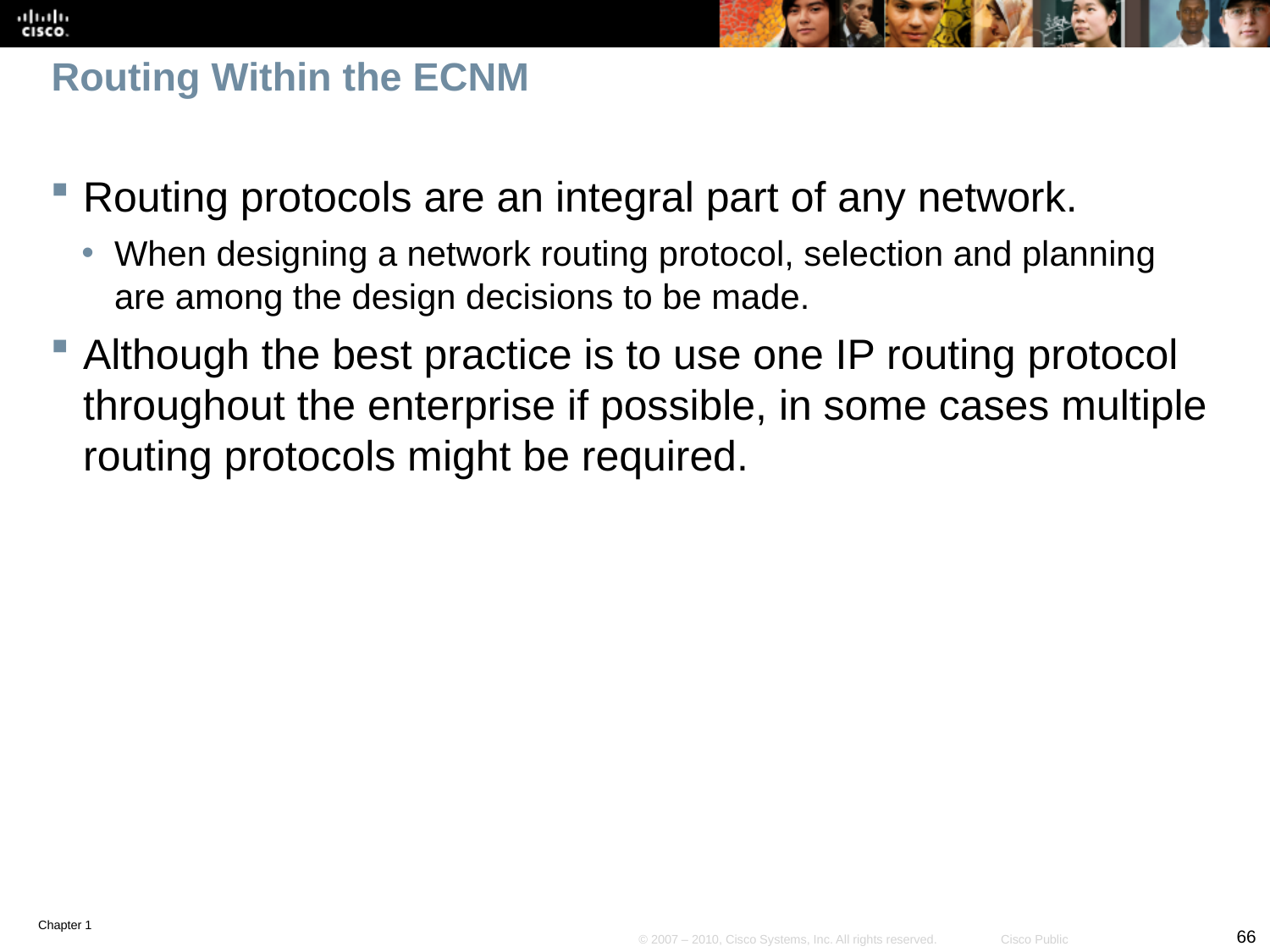

# Routing Within the ECNM
Routing protocols are an integral part of any network.
When designing a network routing protocol, selection and planning are among the design decisions to be made.
Although the best practice is to use one IP routing protocol throughout the enterprise if possible, in some cases multiple routing protocols might be required.